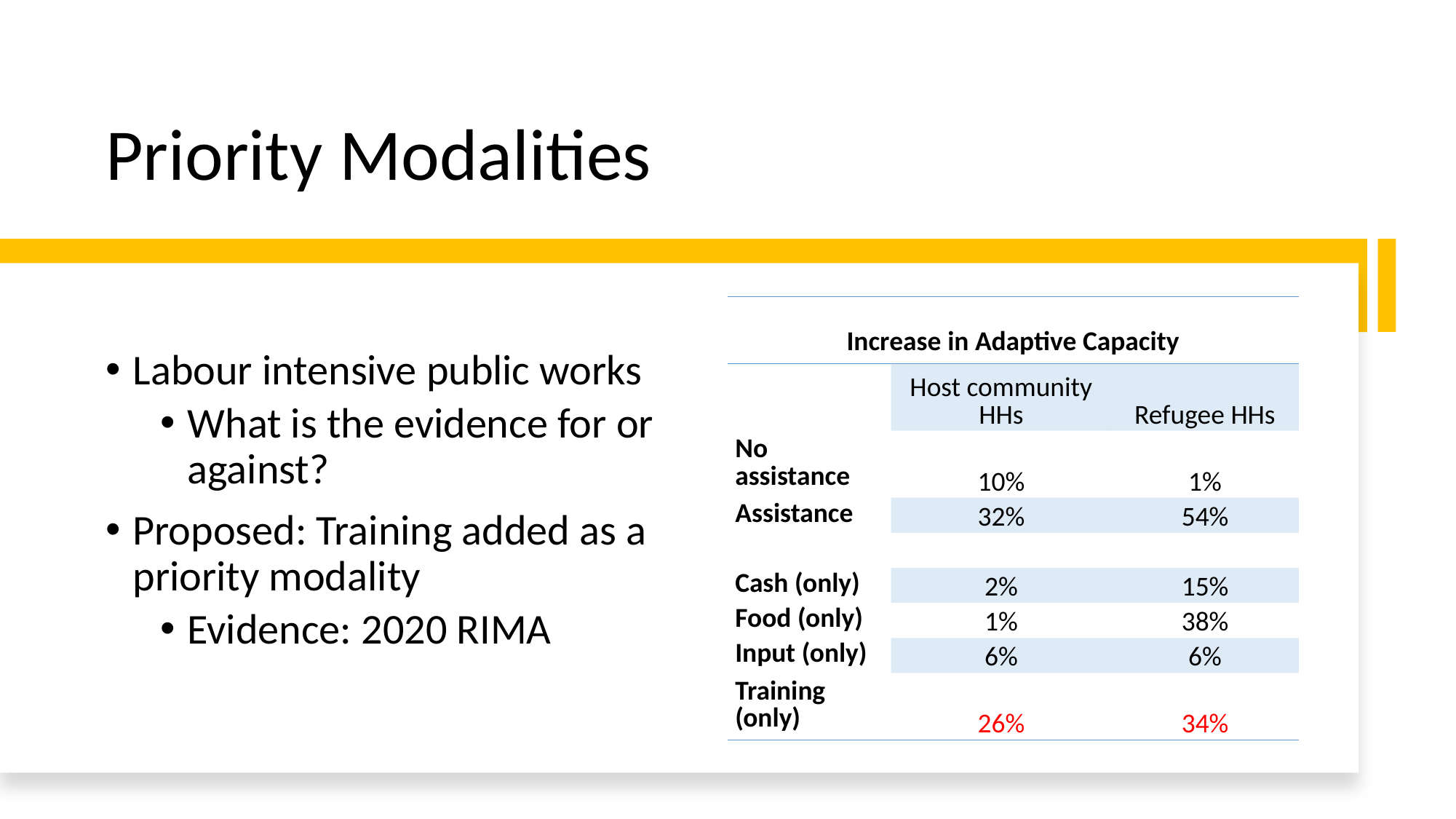

# Priority Modalities

| Increase in Adaptive Capacity |  |  |
| --- | --- | --- |
|  | Host community HHs | Refugee HHs |
| No assistance | 10% | 1% |
| Assistance | 32% | 54% |
|  |  |  |
| Cash (only) | 2% | 15% |
| Food (only) | 1% | 38% |
| Input (only) | 6% | 6% |
| Training (only) | 26% | 34% |
Labour intensive public works
What is the evidence for or against?
Proposed: Training added as a priority modality
Evidence: 2020 RIMA